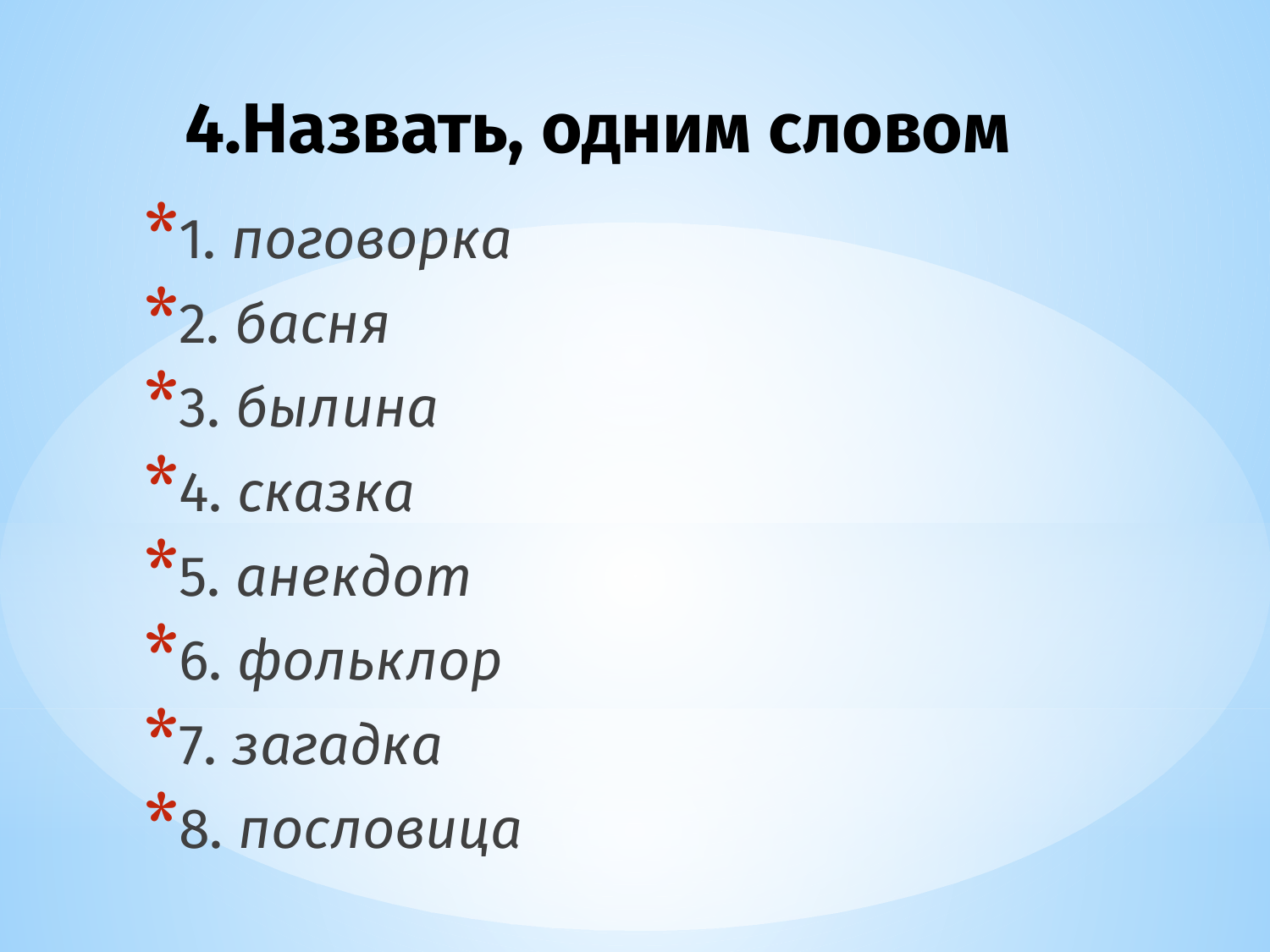

# 4.Назвать, одним словом
1. поговорка
2. басня
3. былина
4. сказка
5. анекдот
6. фольклор
7. загадка
8. пословица